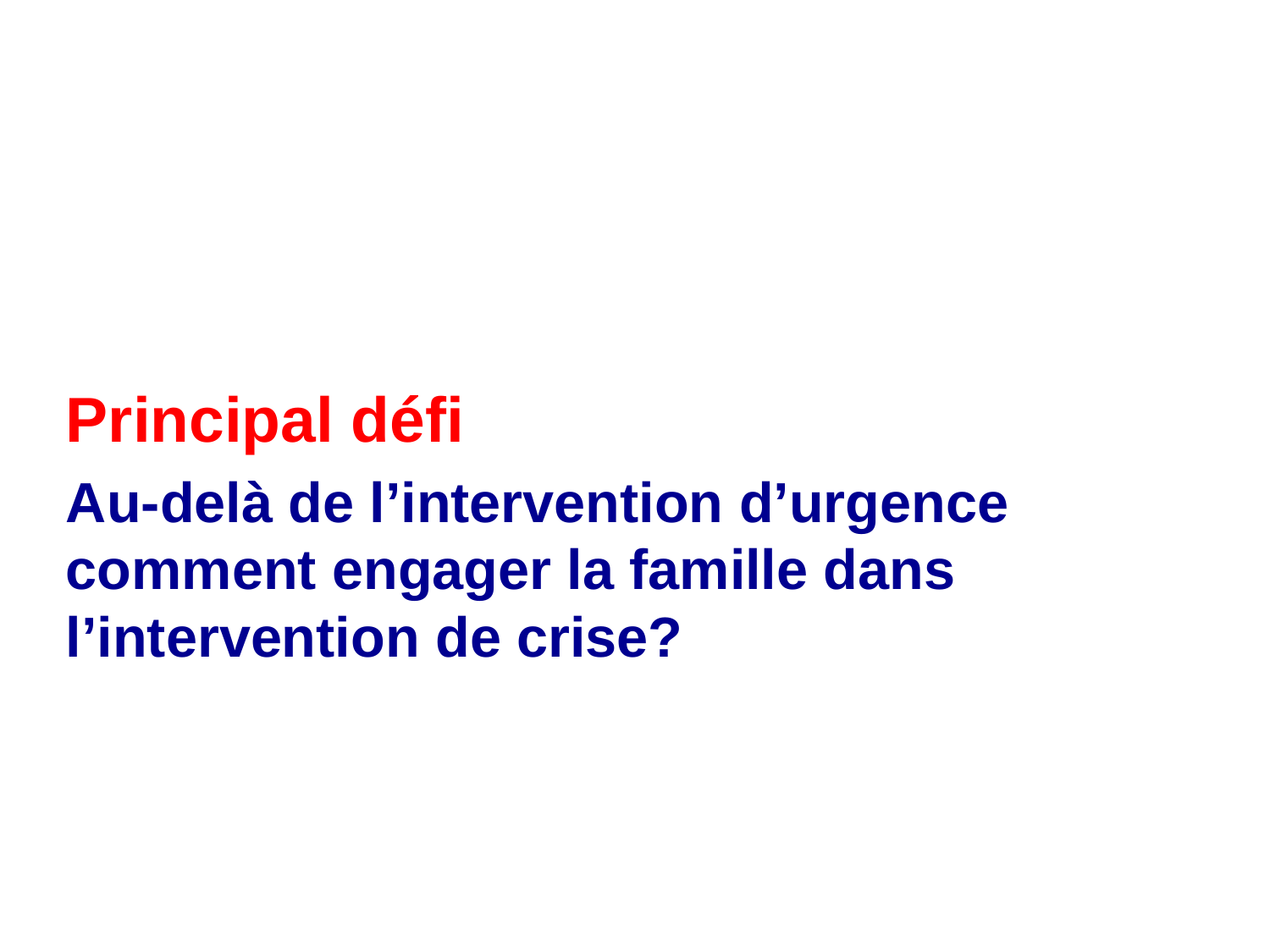

Principal défi
Au-delà de l’intervention d’urgence comment engager la famille dans l’intervention de crise?